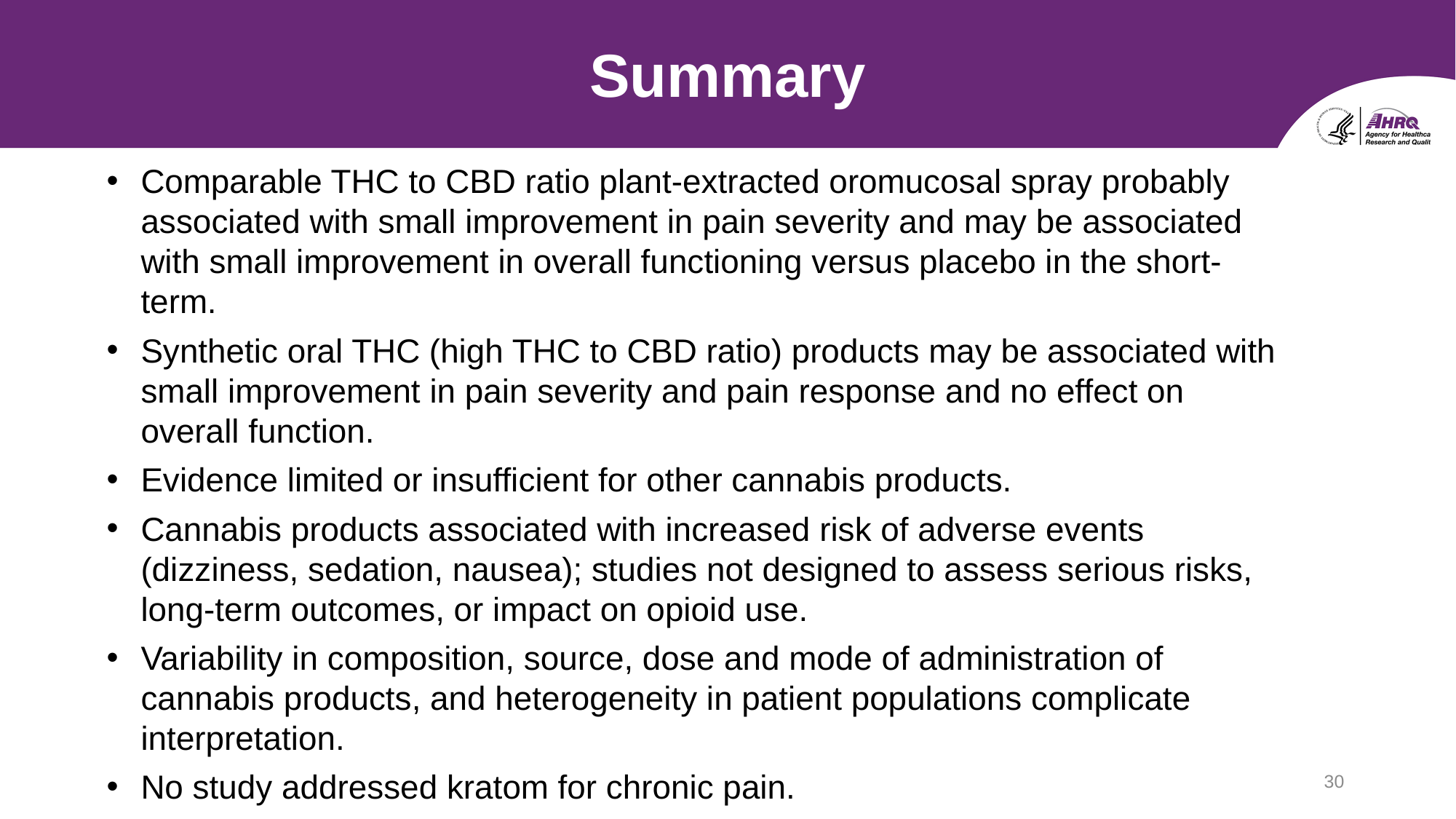

# Summary
Comparable THC to CBD ratio plant-extracted oromucosal spray probably associated with small improvement in pain severity and may be associated with small improvement in overall functioning versus placebo in the short-term.
Synthetic oral THC (high THC to CBD ratio) products may be associated with small improvement in pain severity and pain response and no effect on overall function.
Evidence limited or insufficient for other cannabis products.
Cannabis products associated with increased risk of adverse events (dizziness, sedation, nausea); studies not designed to assess serious risks, long-term outcomes, or impact on opioid use.
Variability in composition, source, dose and mode of administration of cannabis products, and heterogeneity in patient populations complicate interpretation.
No study addressed kratom for chronic pain.

30